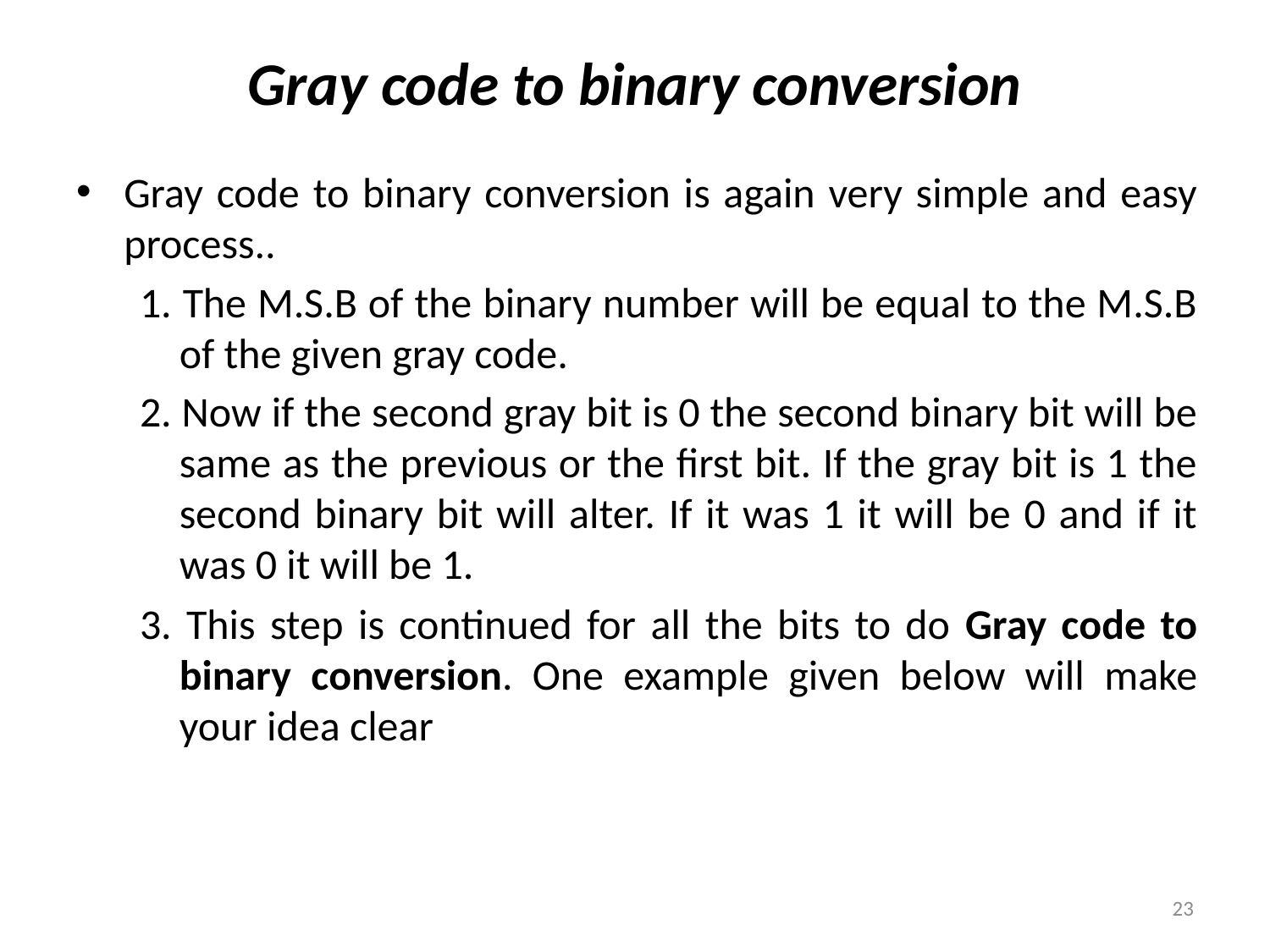

# Gray code to binary conversion
Gray code to binary conversion is again very simple and easy process..
1. The M.S.B of the binary number will be equal to the M.S.B of the given gray code.
2. Now if the second gray bit is 0 the second binary bit will be same as the previous or the first bit. If the gray bit is 1 the second binary bit will alter. If it was 1 it will be 0 and if it was 0 it will be 1.
3. This step is continued for all the bits to do Gray code to binary conversion. One example given below will make your idea clear
23